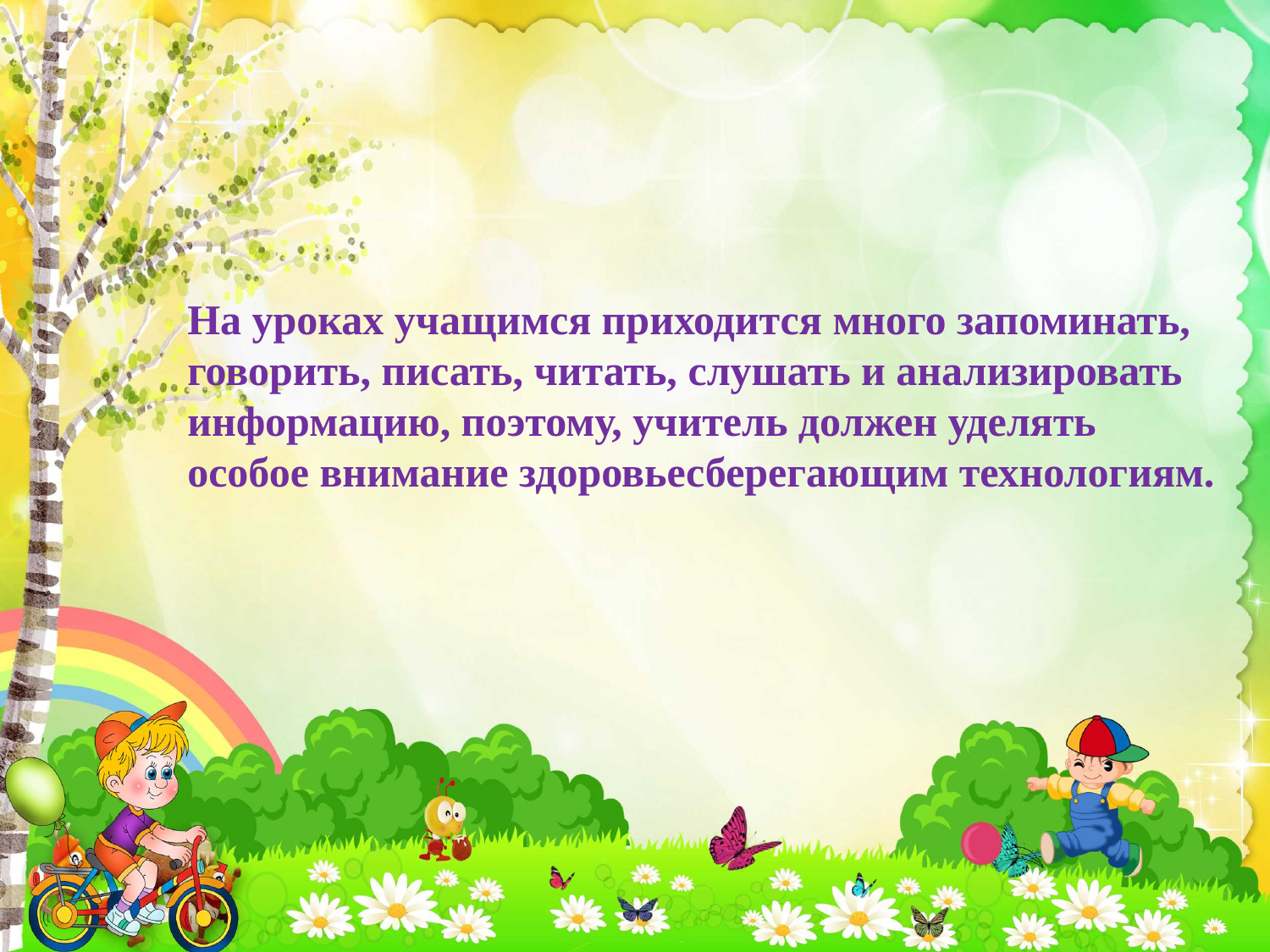

На уроках учащимся приходится много запоминать, говорить, писать, читать, слушать и анализировать информацию, поэтому, учитель должен уделять особое внимание здоровьесберегающим технологиям.